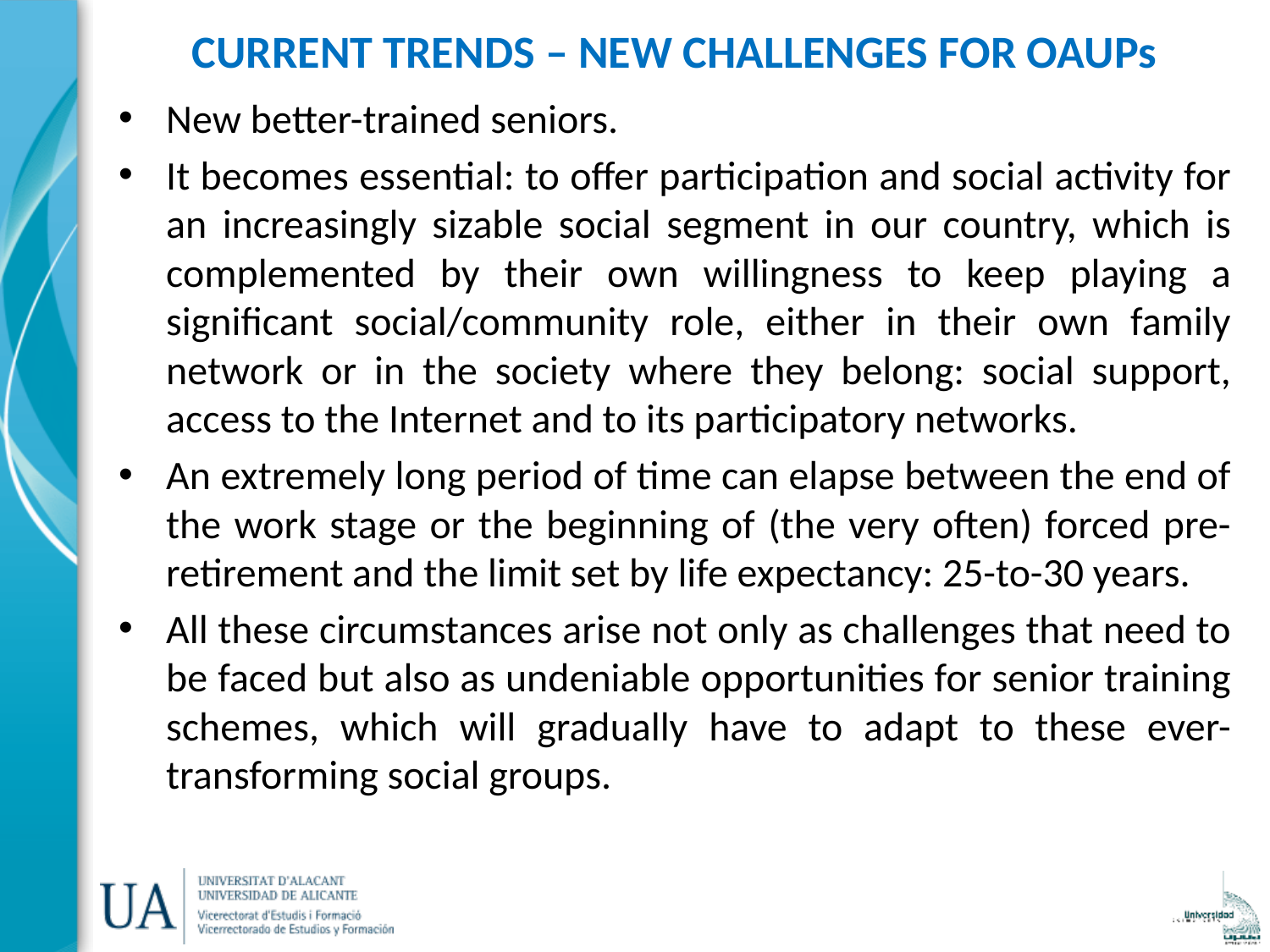

# CURRENT TRENDS – NEW CHALLENGES FOR OAUPs
New better-trained seniors.
It becomes essential: to offer participation and social activity for an increasingly sizable social segment in our country, which is complemented by their own willingness to keep playing a significant social/community role, either in their own family network or in the society where they belong: social support, access to the Internet and to its participatory networks.
An extremely long period of time can elapse between the end of the work stage or the beginning of (the very often) forced pre-retirement and the limit set by life expectancy: 25-to-30 years.
All these circumstances arise not only as challenges that need to be faced but also as undeniable opportunities for senior training schemes, which will gradually have to adapt to these ever-transforming social groups.